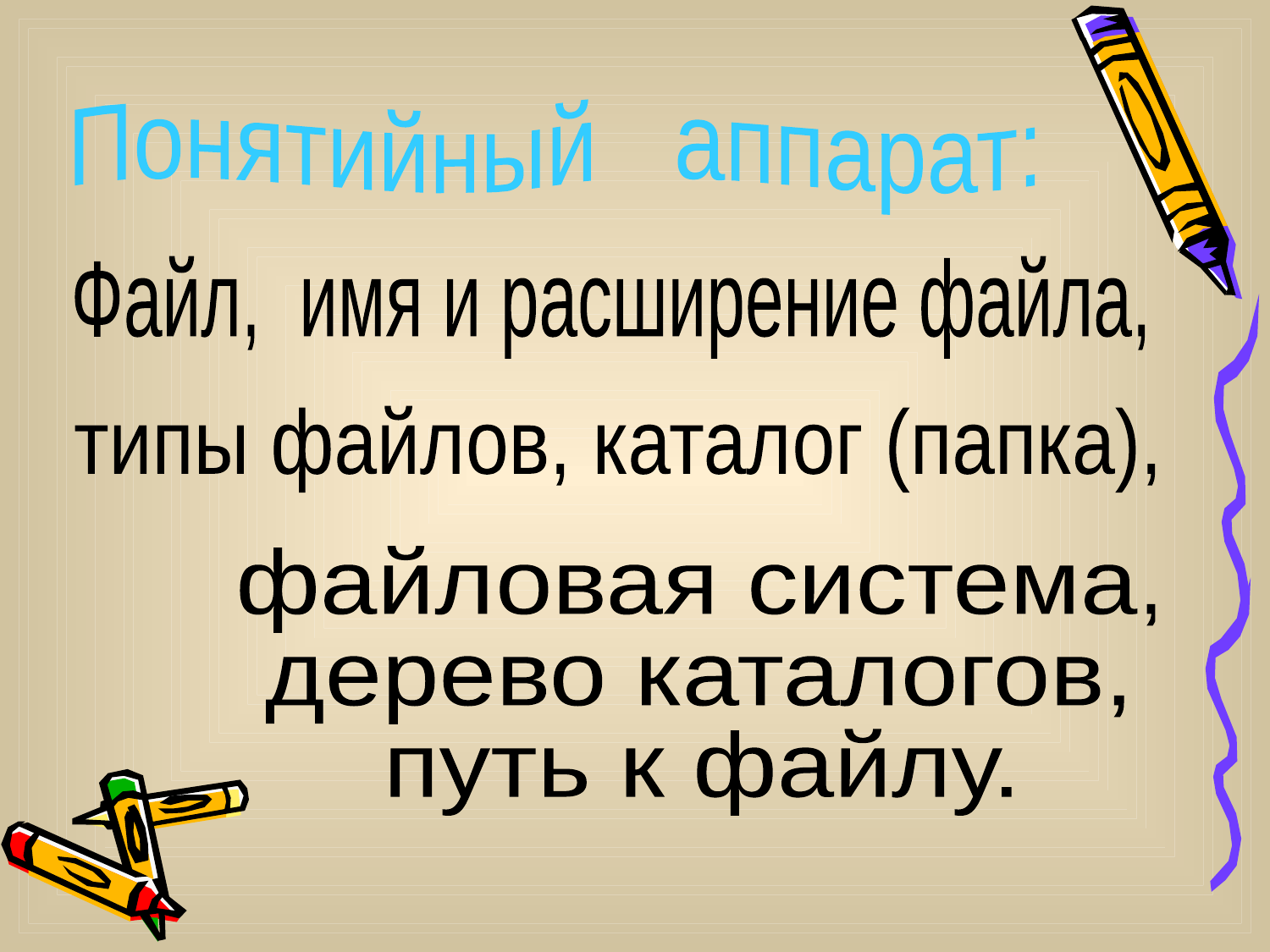

Понятийный   аппарат:
Файл,  имя и расширение файла,
типы файлов, каталог (папка),
файловая система,
дерево каталогов,
путь к файлу.